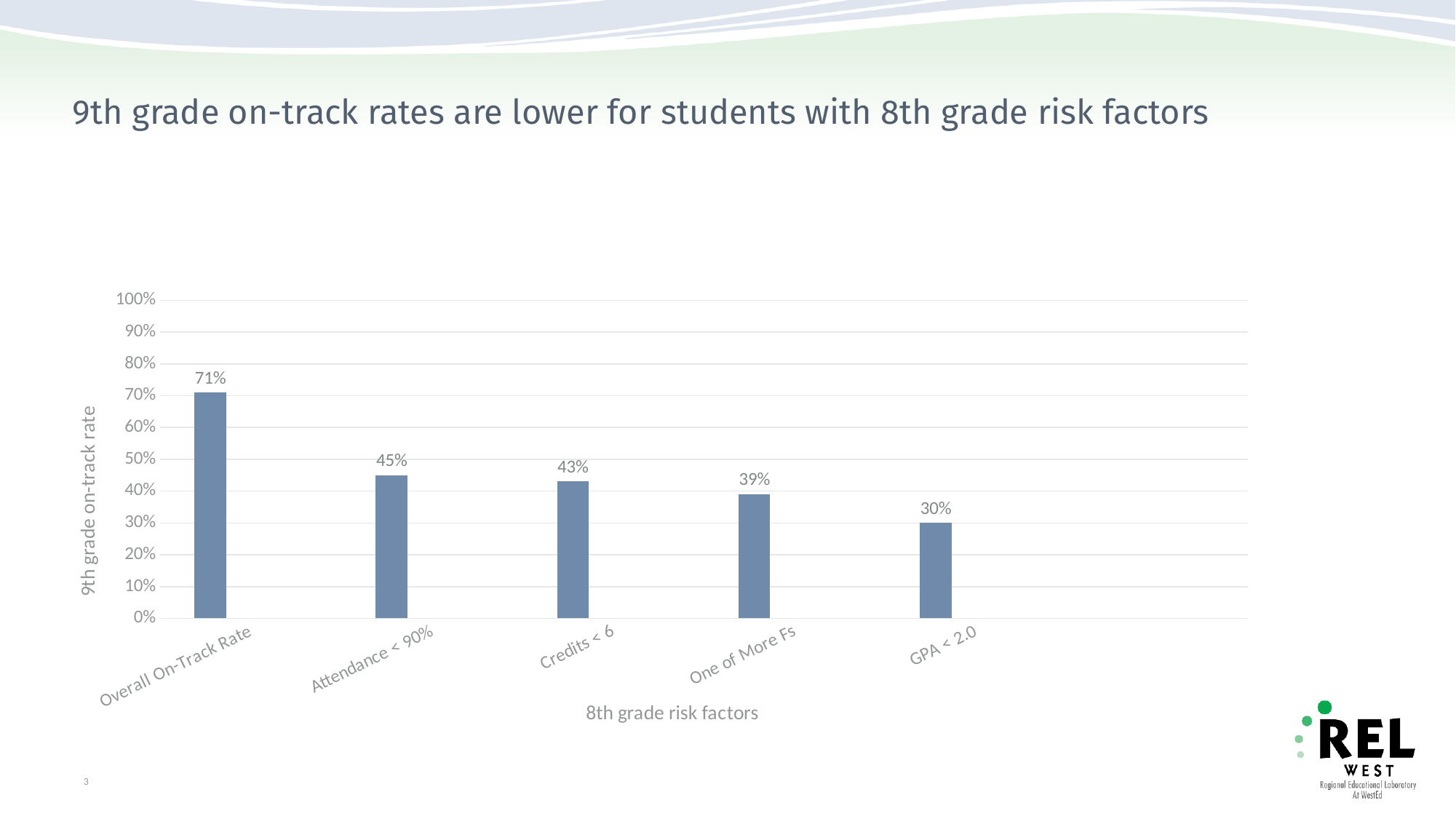

# 9th grade on-track rates are lower for students with 8th grade risk factors

### Chart

| Category | Series 1 | Column1 | Column2 |
|---|---|---|---|
| Overall On-Track Rate | 0.71 | None | None |
| Attendance < 90% | 0.45 | None | None |
| Credits < 6 | 0.43 | None | None |
| One of More Fs | 0.39 | None | None |
| GPA < 2.0 | 0.3 | None | None |
3